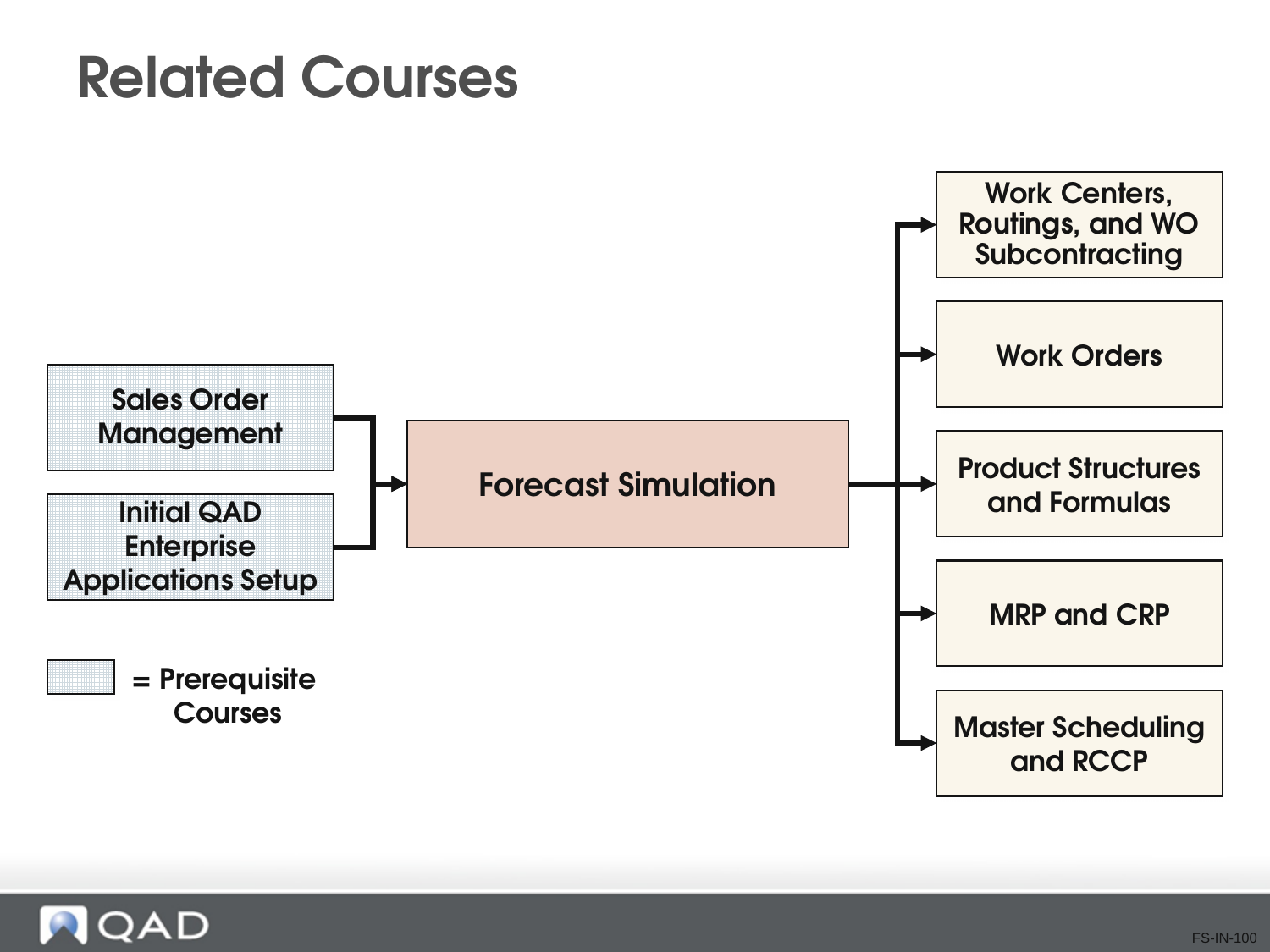

# Related Courses
Work Centers, Routings, and WO Subcontracting
Work Orders

Sales Order Management

Forecast Simulation
Product Structures and Formulas

Initial QAD Enterprise Applications Setup

MRP and CRP
= Prerequisite
 Courses

Master Scheduling and RCCP
FS-IN-100